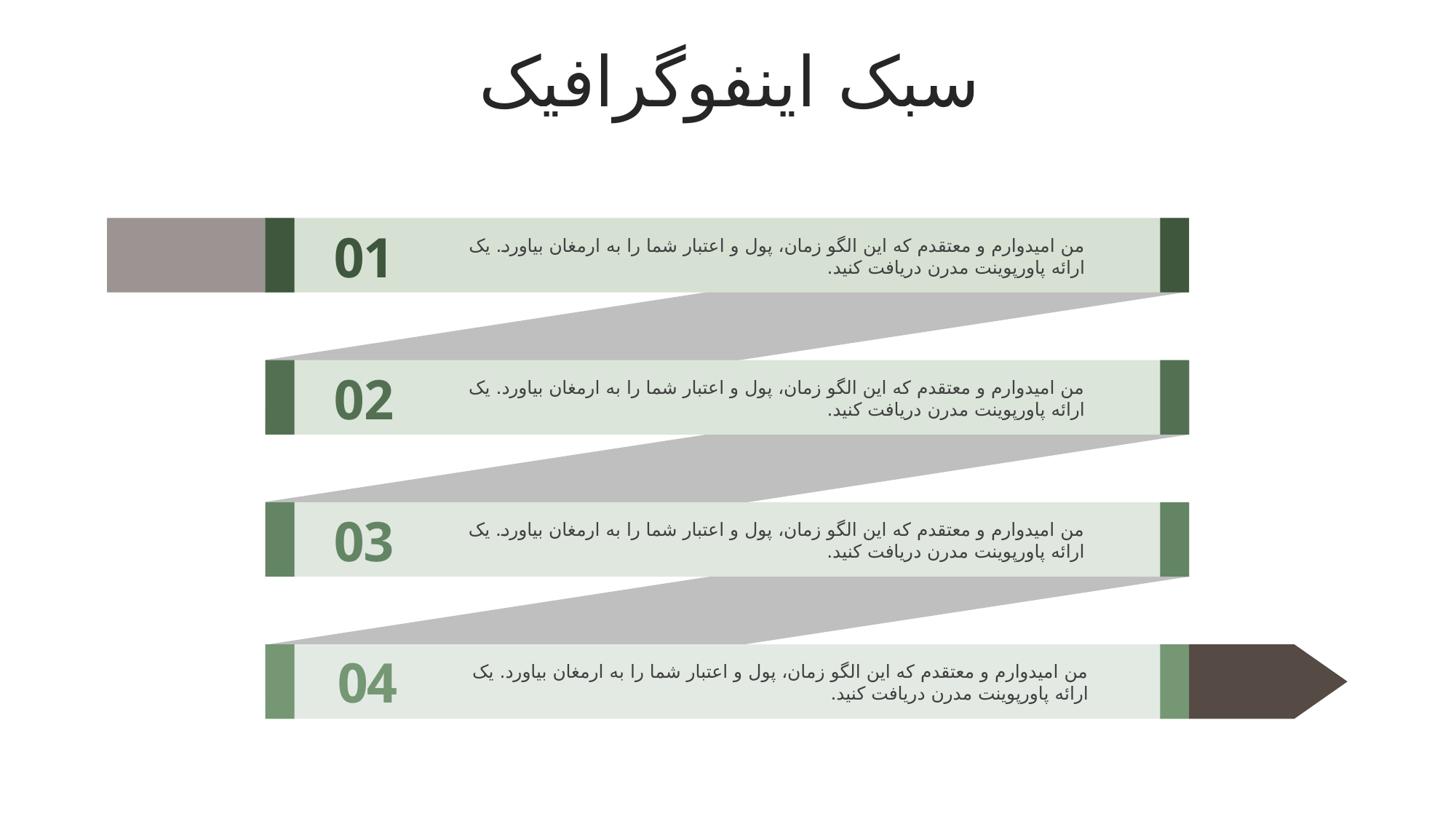

سبک اینفوگرافیک
01

من امیدوارم و معتقدم که این الگو زمان، پول و اعتبار شما را به ارمغان بیاورد. یک ارائه پاورپوینت مدرن دریافت کنید.
02
من امیدوارم و معتقدم که این الگو زمان، پول و اعتبار شما را به ارمغان بیاورد. یک ارائه پاورپوینت مدرن دریافت کنید.
03
من امیدوارم و معتقدم که این الگو زمان، پول و اعتبار شما را به ارمغان بیاورد. یک ارائه پاورپوینت مدرن دریافت کنید.
04
من امیدوارم و معتقدم که این الگو زمان، پول و اعتبار شما را به ارمغان بیاورد. یک ارائه پاورپوینت مدرن دریافت کنید.